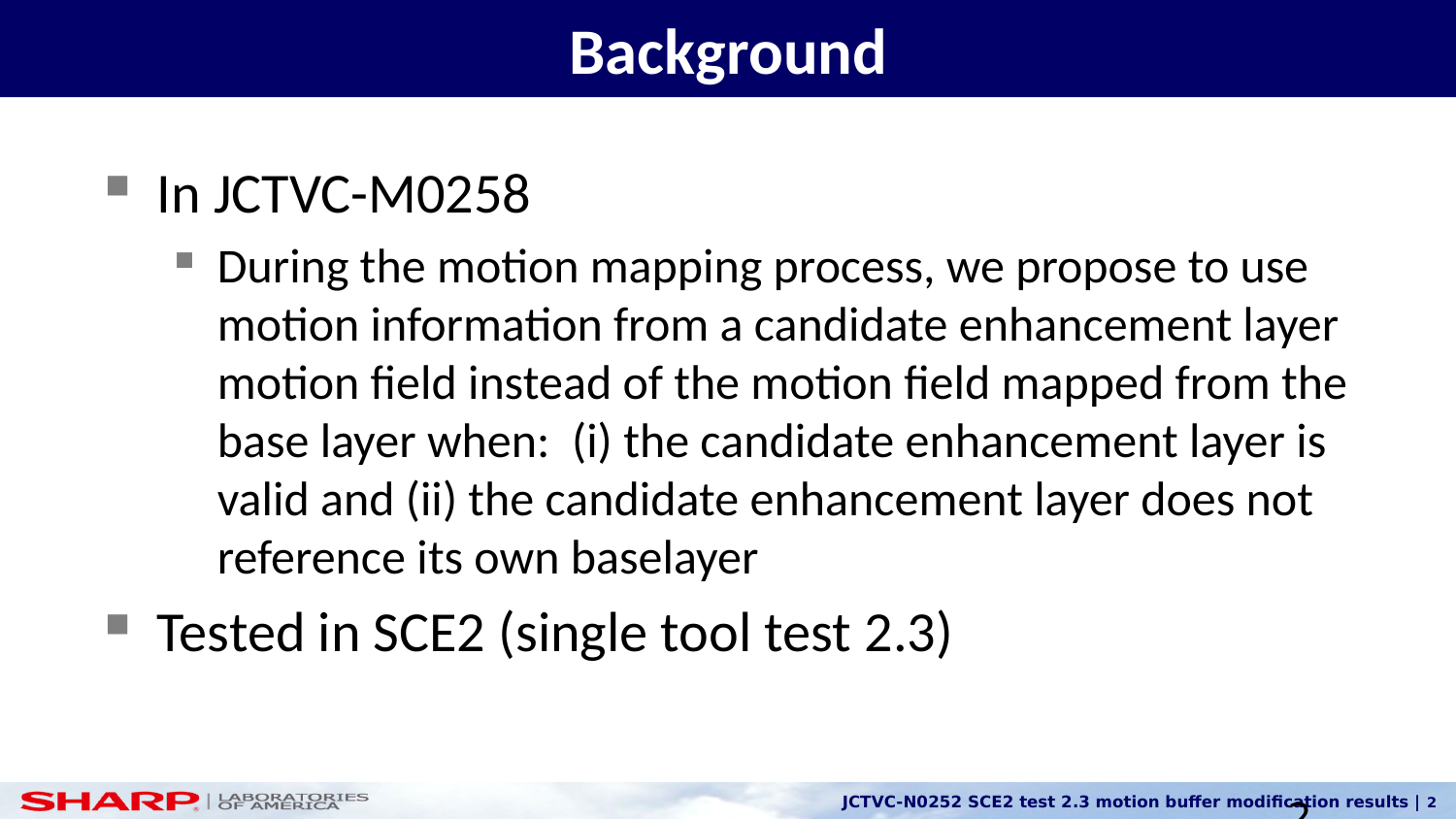

# Background
In JCTVC-M0258
During the motion mapping process, we propose to use motion information from a candidate enhancement layer motion field instead of the motion field mapped from the base layer when:  (i) the candidate enhancement layer is valid and (ii) the candidate enhancement layer does not reference its own baselayer
Tested in SCE2 (single tool test 2.3)
2